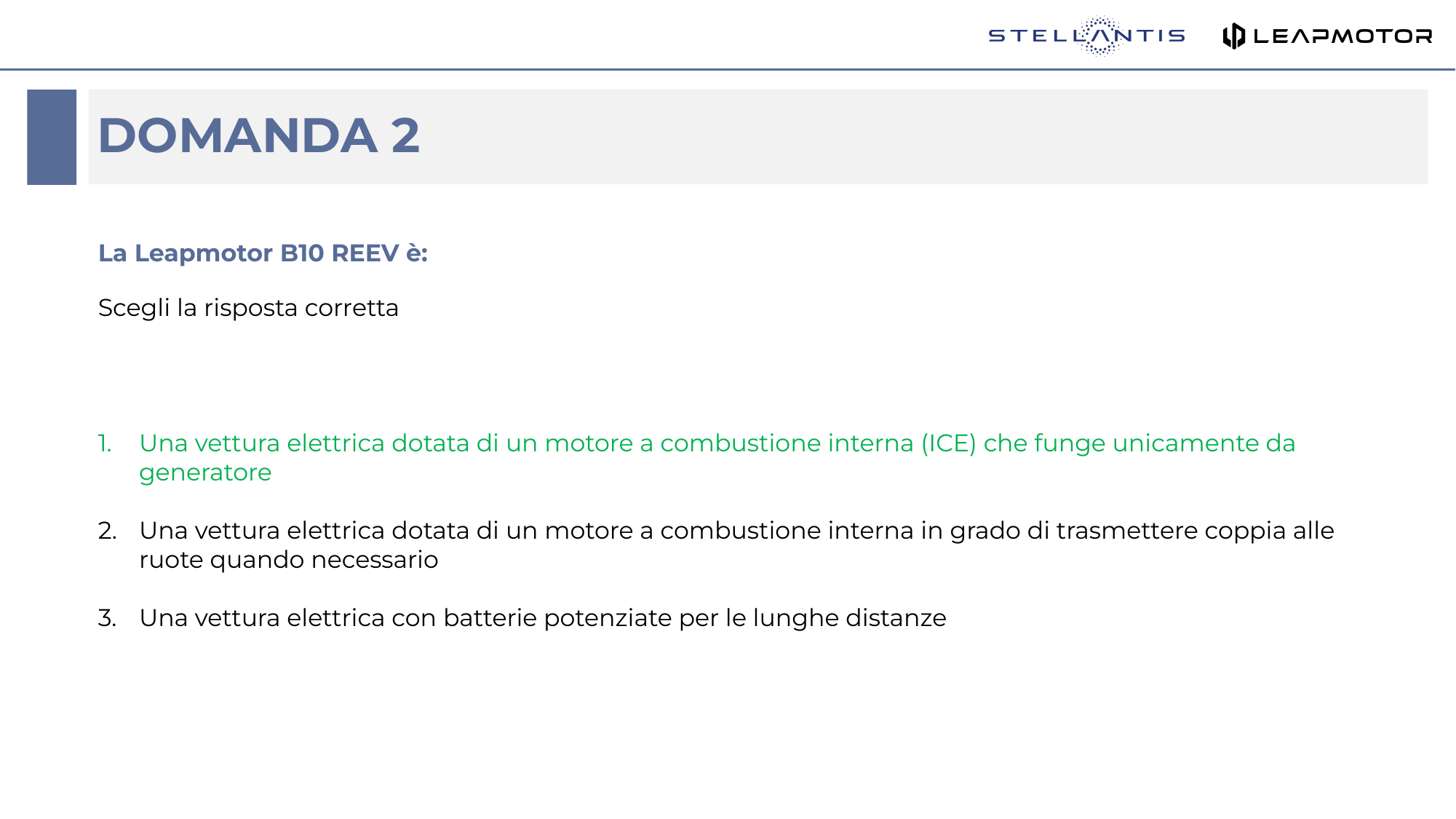

# Domanda 2
La Leapmotor B10 REEV è:
Scegli la risposta corretta
Una vettura elettrica dotata di un motore a combustione interna (ICE) che funge unicamente da generatore

Una vettura elettrica dotata di un motore a combustione interna in grado di trasmettere coppia alle ruote quando necessario

Una vettura elettrica con batterie potenziate per le lunghe distanze